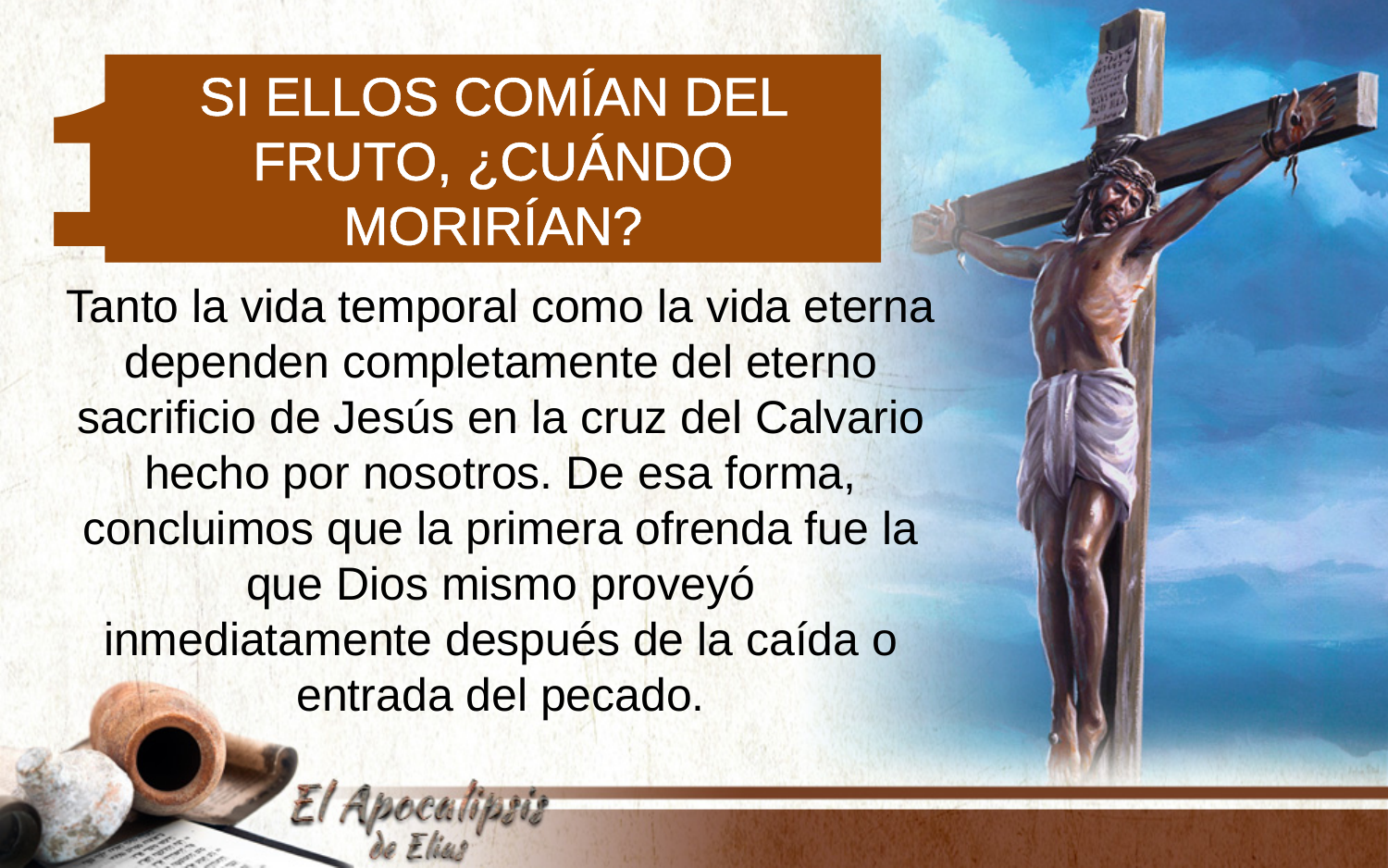

1
Si ellos comían del fruto, ¿cuándo morirían?
Tanto la vida temporal como la vida eterna dependen completamente del eterno sacrificio de Jesús en la cruz del Calvario hecho por nosotros. De esa forma,
concluimos que la primera ofrenda fue la que Dios mismo proveyó
inmediatamente después de la caída o entrada del pecado.